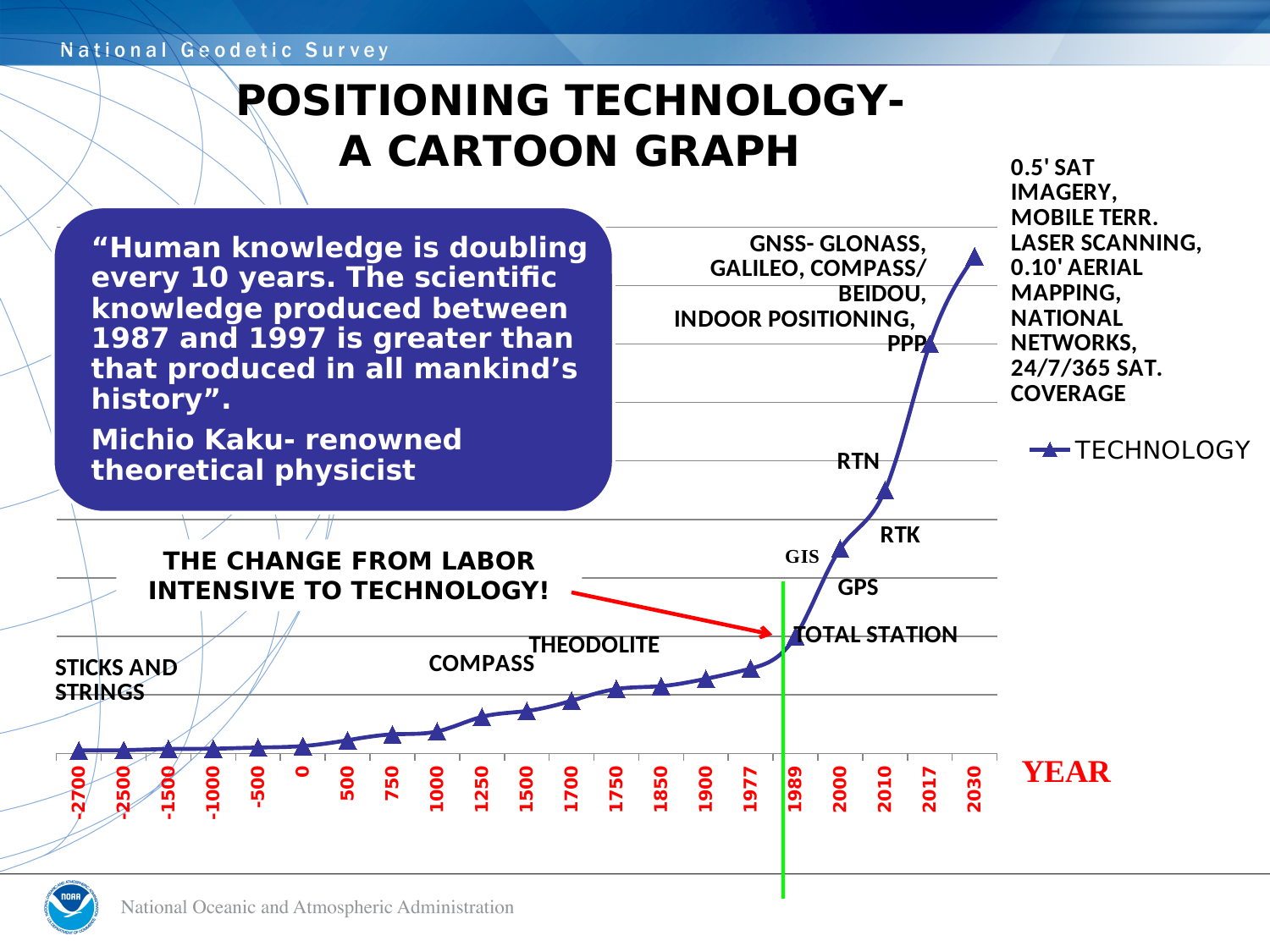

### Chart: POSITIONING TECHNOLOGY-
A CARTOON GRAPH

| Category | TECHNOLOGY |
|---|---|
| -2700 | 100.0 |
| -2500 | 110.0 |
| -1500 | 150.0 |
| -1000 | 160.0 |
| -500 | 200.0 |
| 0 | 250.0 |
| 500 | 450.0 |
| 750 | 650.0 |
| 1000 | 750.0 |
| 1250 | 1250.0 |
| 1500 | 1450.0 |
| 1700 | 1800.0 |
| 1750 | 2200.0 |
| 1850 | 2300.0 |
| 1900 | 2550.0 |
| 1977 | 2900.0 |
| 1989 | 4000.0 |
| 2000 | 7000.0 |
| 2010 | 9000.0 |
| 2017 | 14000.0 |
| 2030 | 17000.0 |
“Human knowledge is doubling every 10 years. The scientific knowledge produced between 1987 and 1997 is greater than that produced in all mankind’s history”.
Michio Kaku- renowned theoretical physicist
THE CHANGE FROM LABOR INTENSIVE TO TECHNOLOGY!